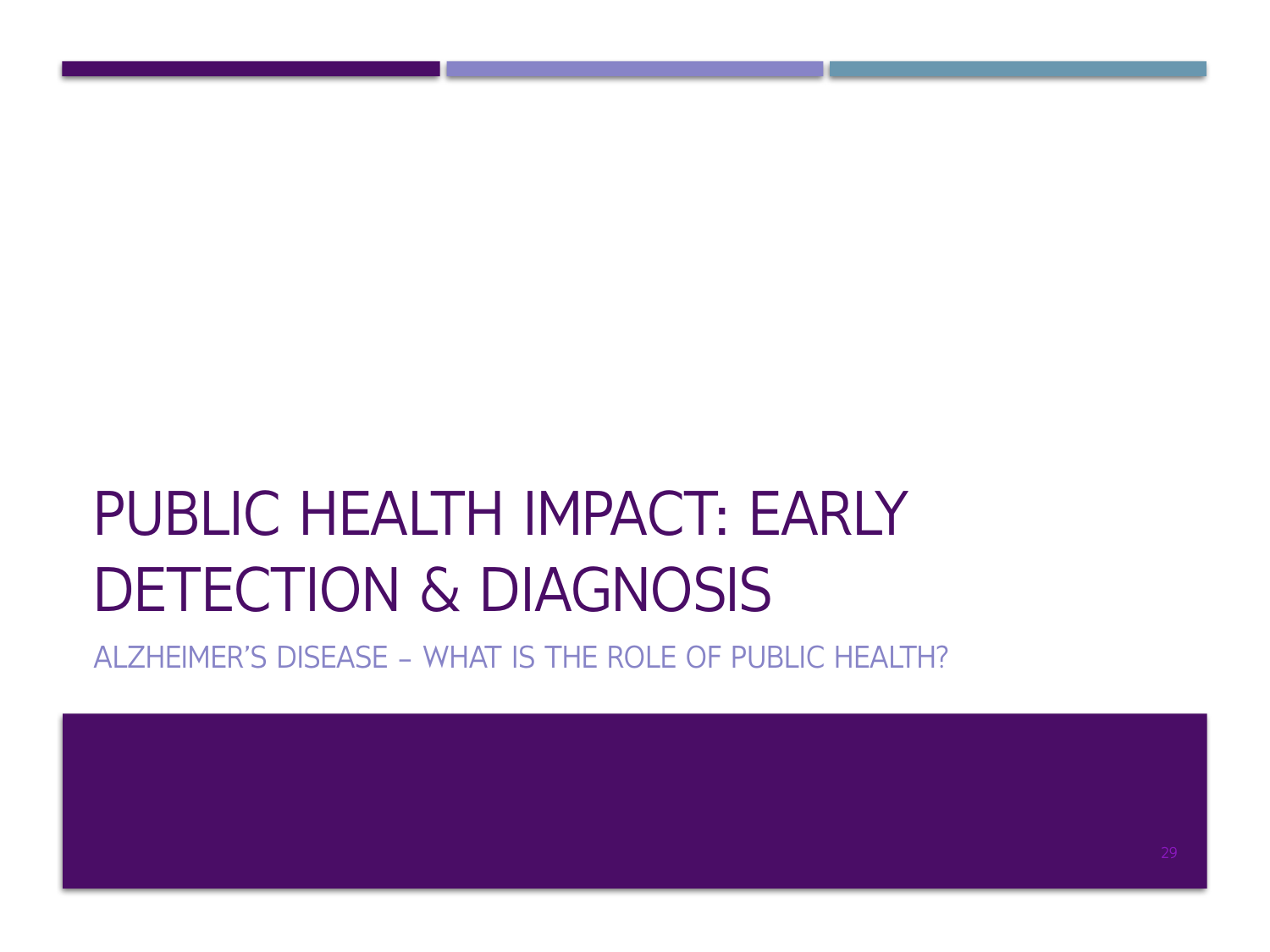

# Public health Impact: early detection & diagnosis
Alzheimer’s Disease – What is the Role of Public Health?
29